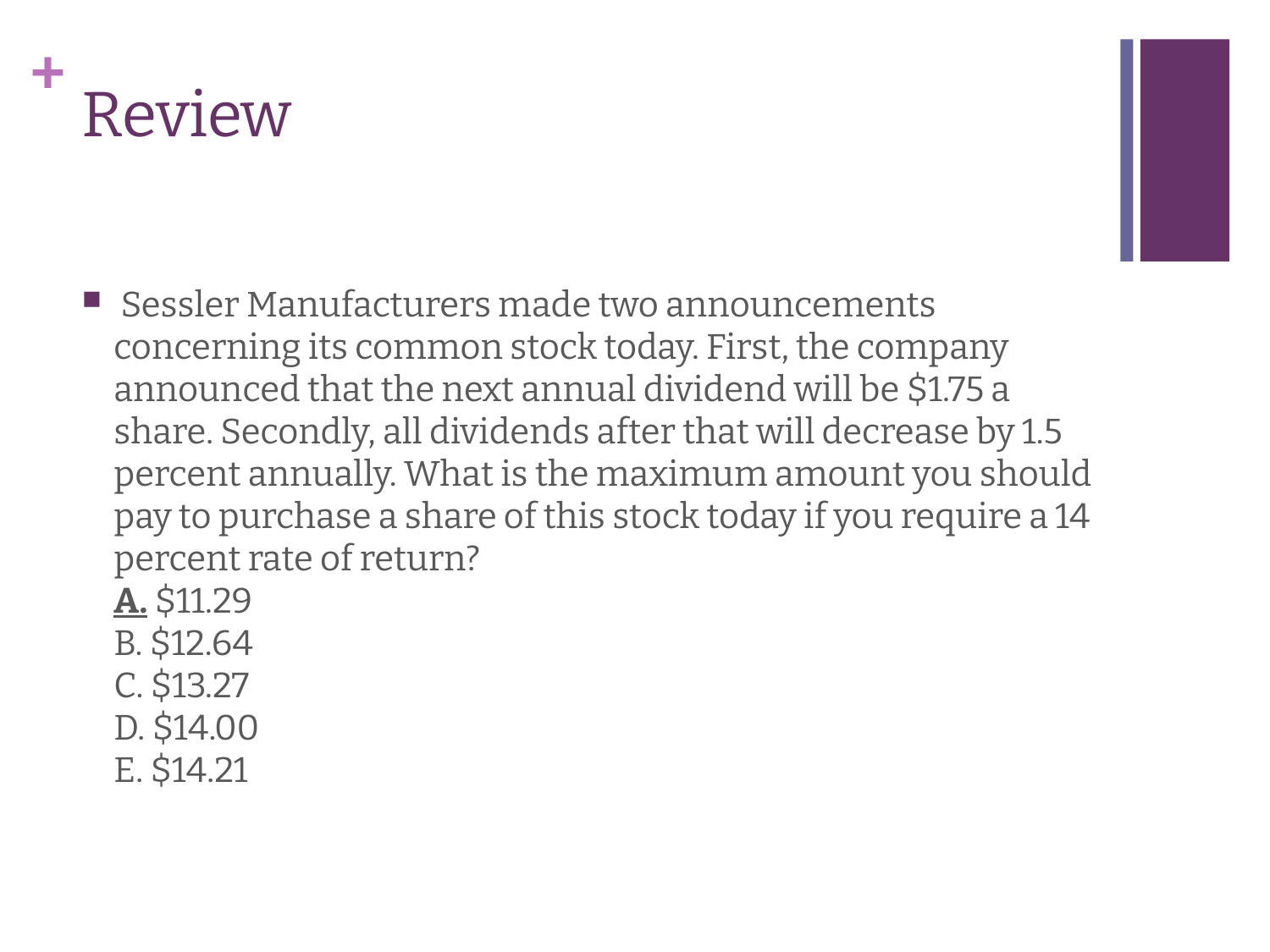

# Review
 Sessler Manufacturers made two announcements concerning its common stock today. First, the company announced that the next annual dividend will be $1.75 a share. Secondly, all dividends after that will decrease by 1.5 percent annually. What is the maximum amount you should pay to purchase a share of this stock today if you require a 14 percent rate of return? 
A. $11.29
B. $12.64
C. $13.27
D. $14.00
E. $14.21